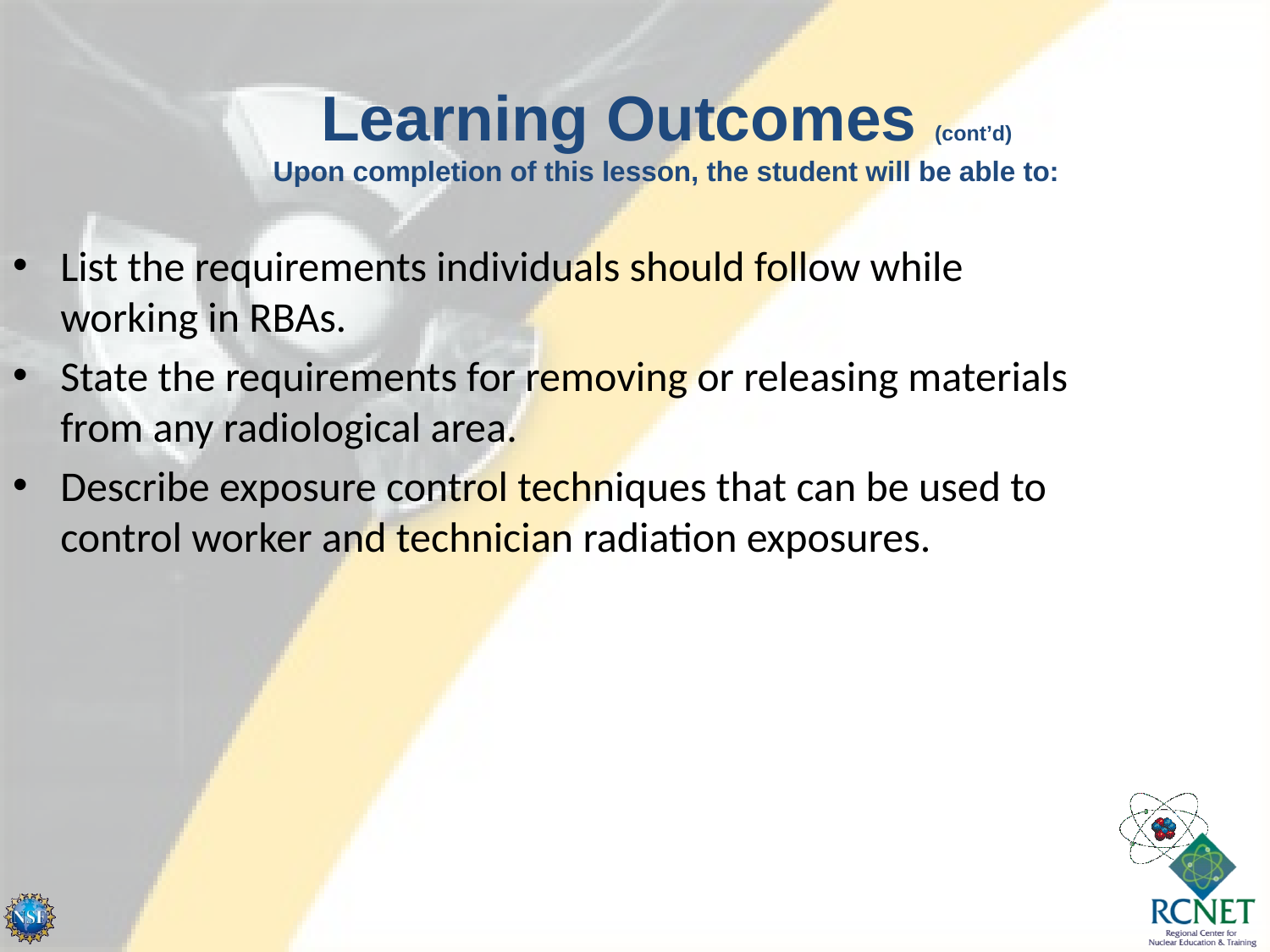

Learning Outcomes (cont’d)
Upon completion of this lesson, the student will be able to:
List the requirements individuals should follow while working in RBAs.
State the requirements for removing or releasing materials from any radiological area.
Describe exposure control techniques that can be used to control worker and technician radiation exposures.